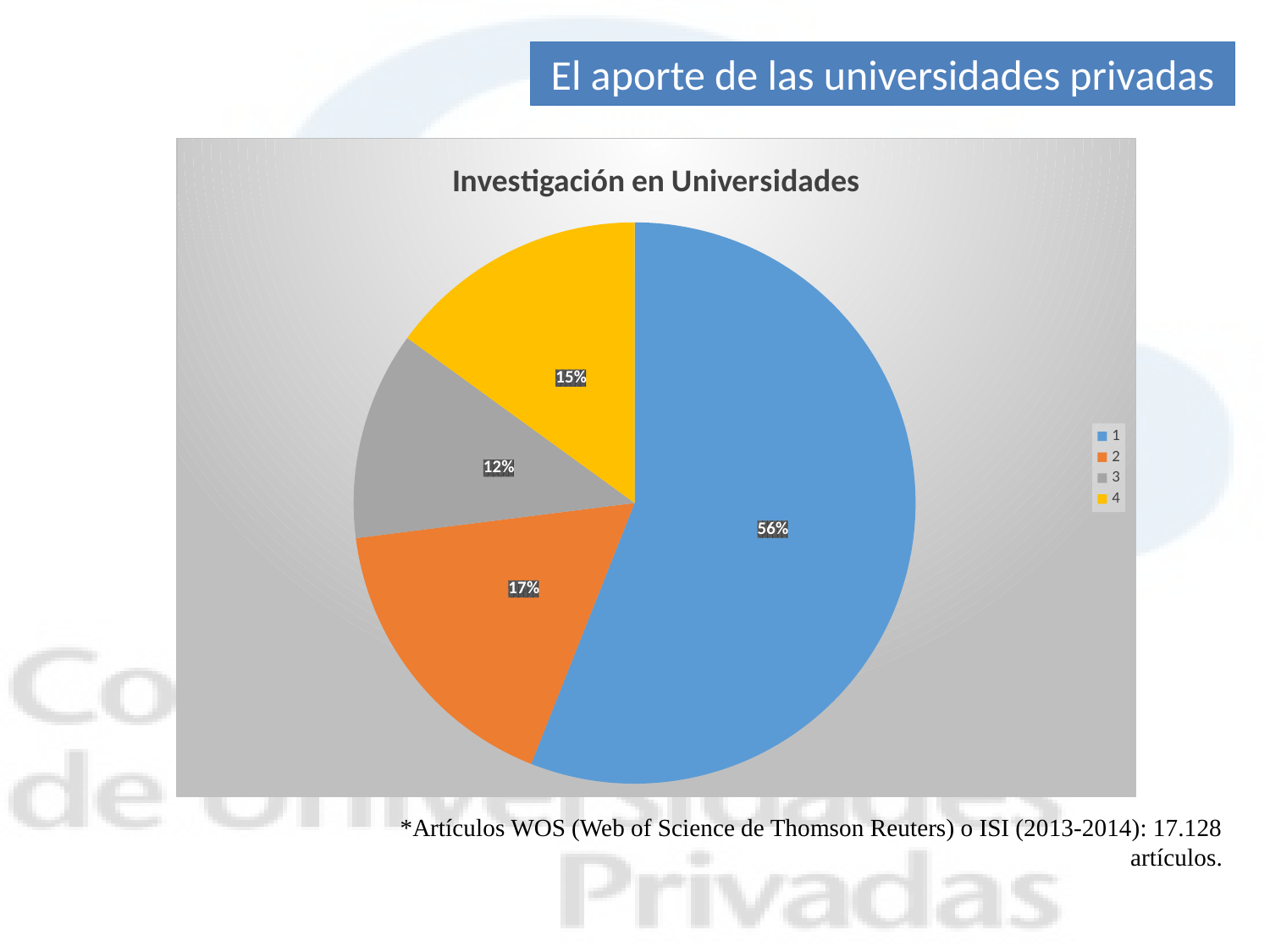

El aporte de las universidades privadas

### Chart: Investigación en Universidades

| Category |  |
|---|---|
*Artículos WOS (Web of Science de Thomson Reuters) o ISI (2013-2014): 17.128
 artículos.